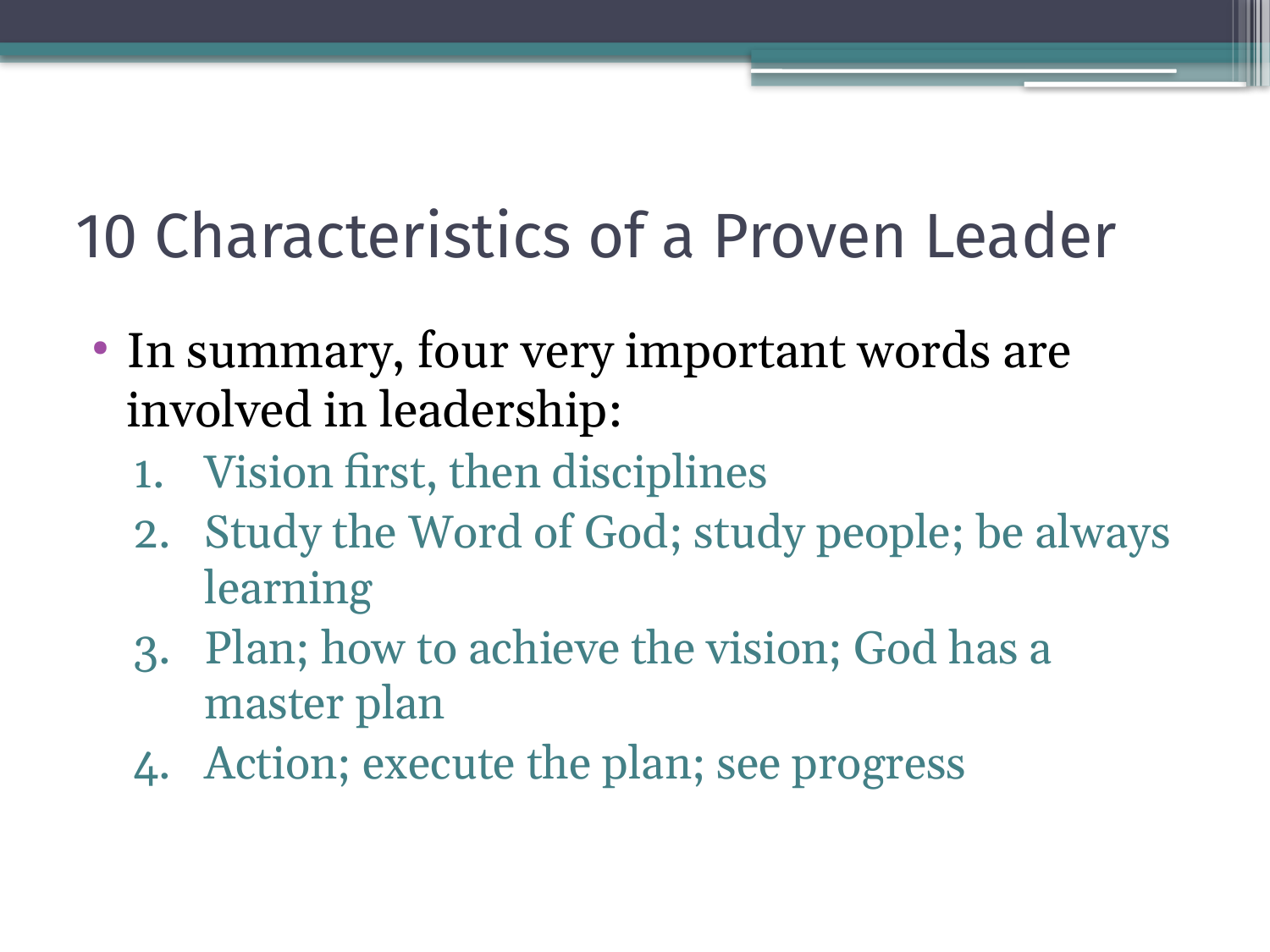

# 10 Characteristics of a Proven Leader
In summary, four very important words are involved in leadership:
Vision first, then disciplines
Study the Word of God; study people; be always learning
Plan; how to achieve the vision; God has a master plan
Action; execute the plan; see progress